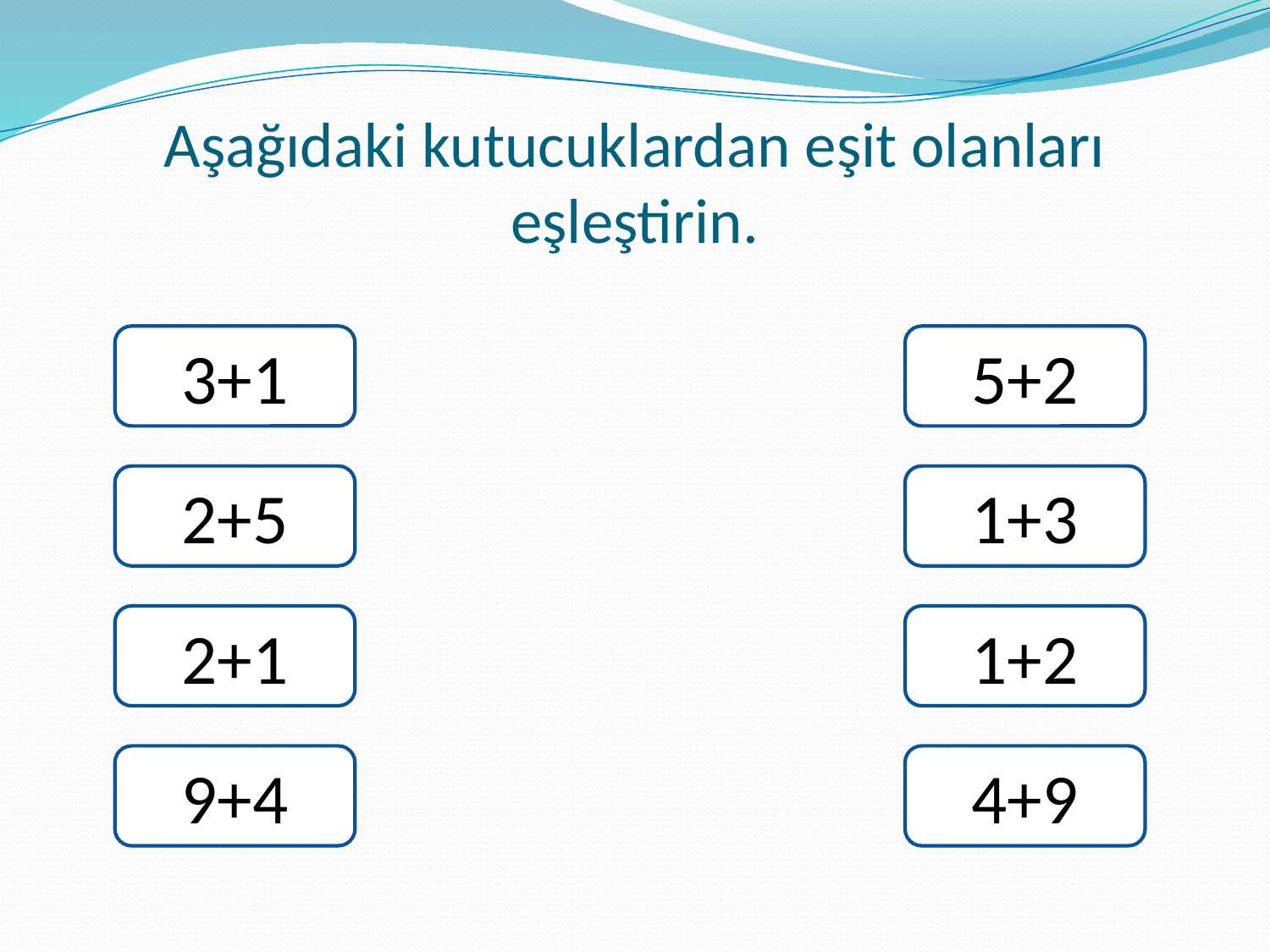

# Aşağıdaki kutucuklardan eşit olanları eşleştirin.
3+1
5+2
2+5
1+3
2+1
1+2
9+4
4+9